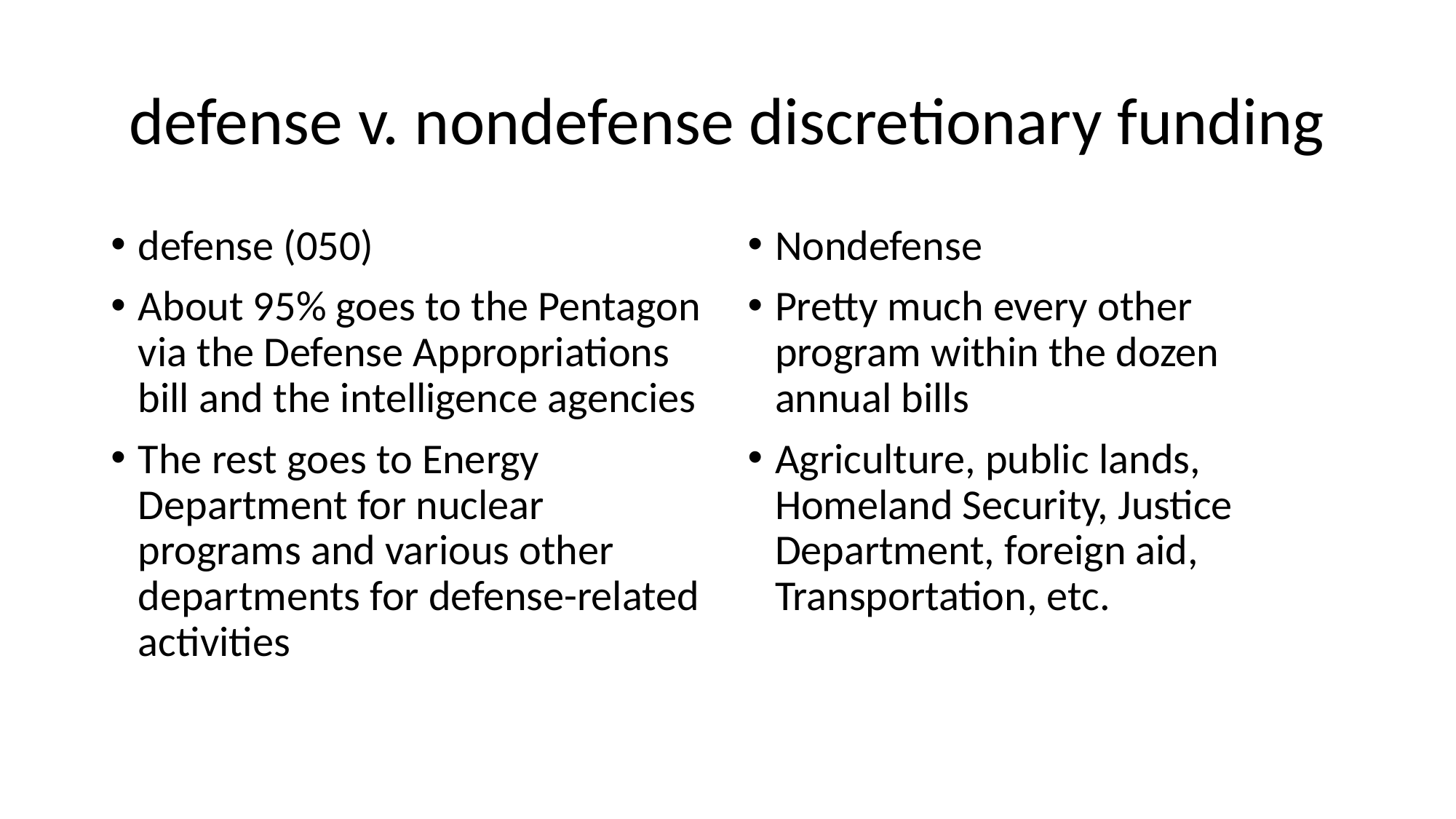

# defense v. nondefense discretionary funding
defense (050)
About 95% goes to the Pentagon via the Defense Appropriations bill and the intelligence agencies
The rest goes to Energy Department for nuclear programs and various other departments for defense-related activities
Nondefense
Pretty much every other program within the dozen annual bills
Agriculture, public lands, Homeland Security, Justice Department, foreign aid, Transportation, etc.